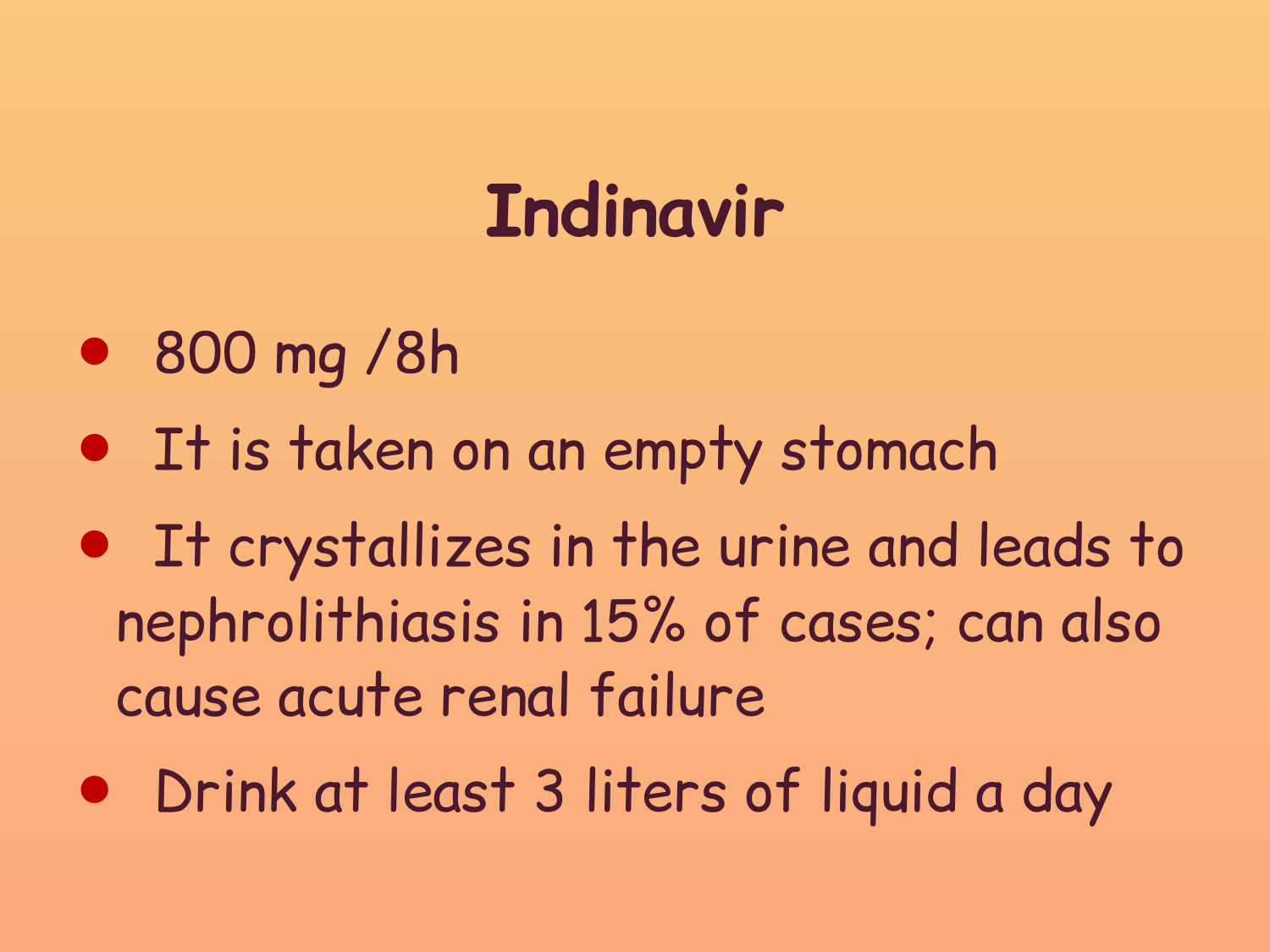

Indinavir

  800 mg /8h
  It is taken on an empty stomach
  It crystallizes in the urine and leads to nephrolithiasis in 15% of cases; can also cause acute renal failure
  Drink at least 3 liters of liquid a day

#